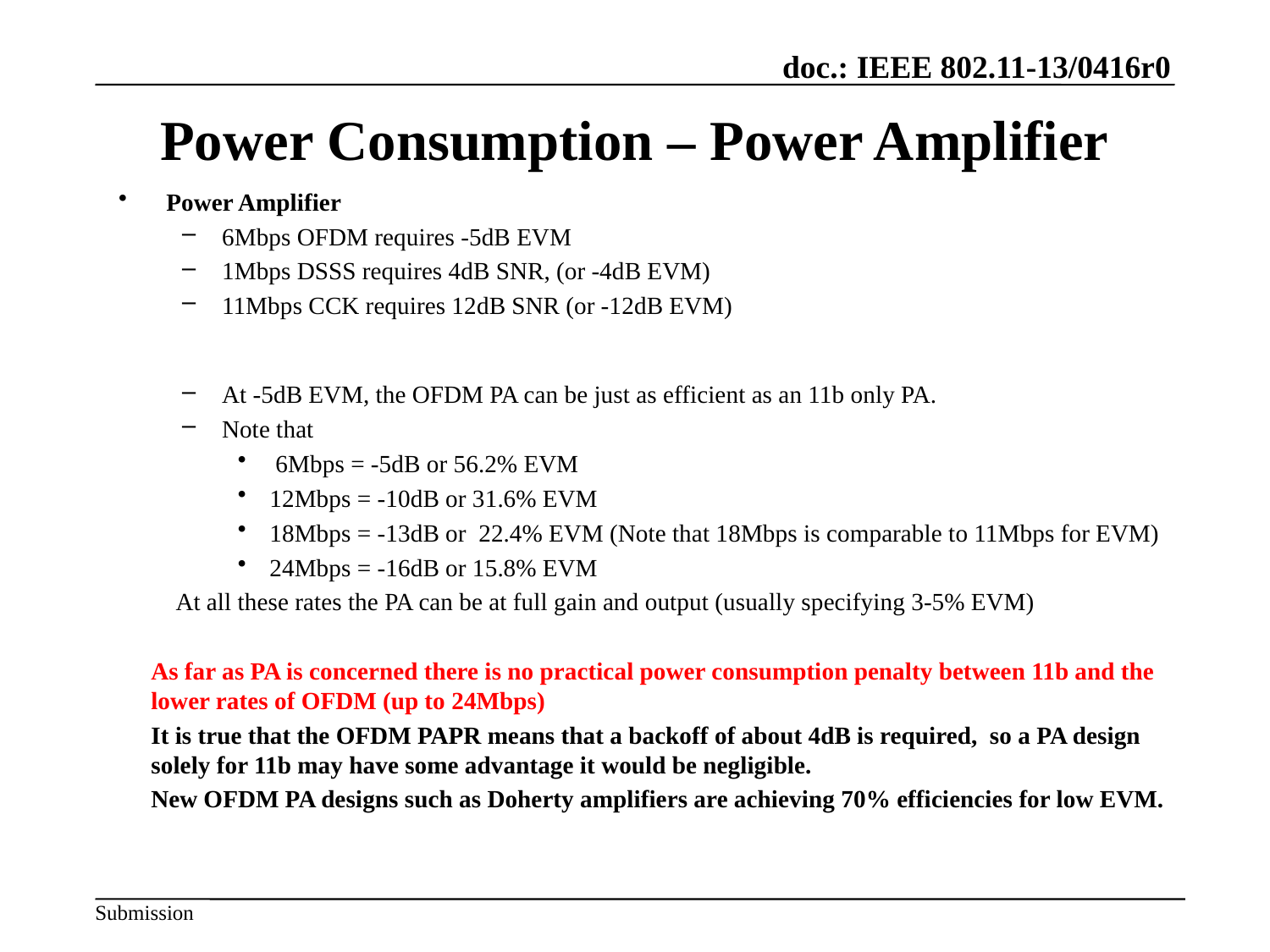

# Power Consumption – Power Amplifier
Power Amplifier
6Mbps OFDM requires -5dB EVM
1Mbps DSSS requires 4dB SNR, (or -4dB EVM)
11Mbps CCK requires 12dB SNR (or -12dB EVM)

At -5dB EVM, the OFDM PA can be just as efficient as an 11b only PA.
Note that
 6Mbps = -5dB or 56.2% EVM
12Mbps = -10dB or 31.6% EVM
18Mbps = -13dB or  22.4% EVM (Note that 18Mbps is comparable to 11Mbps for EVM)
24Mbps = -16dB or 15.8% EVM
    At all these rates the PA can be at full gain and output (usually specifying 3-5% EVM)

As far as PA is concerned there is no practical power consumption penalty between 11b and the lower rates of OFDM (up to 24Mbps)
It is true that the OFDM PAPR means that a backoff of about 4dB is required,  so a PA design solely for 11b may have some advantage it would be negligible.
New OFDM PA designs such as Doherty amplifiers are achieving 70% efficiencies for low EVM.